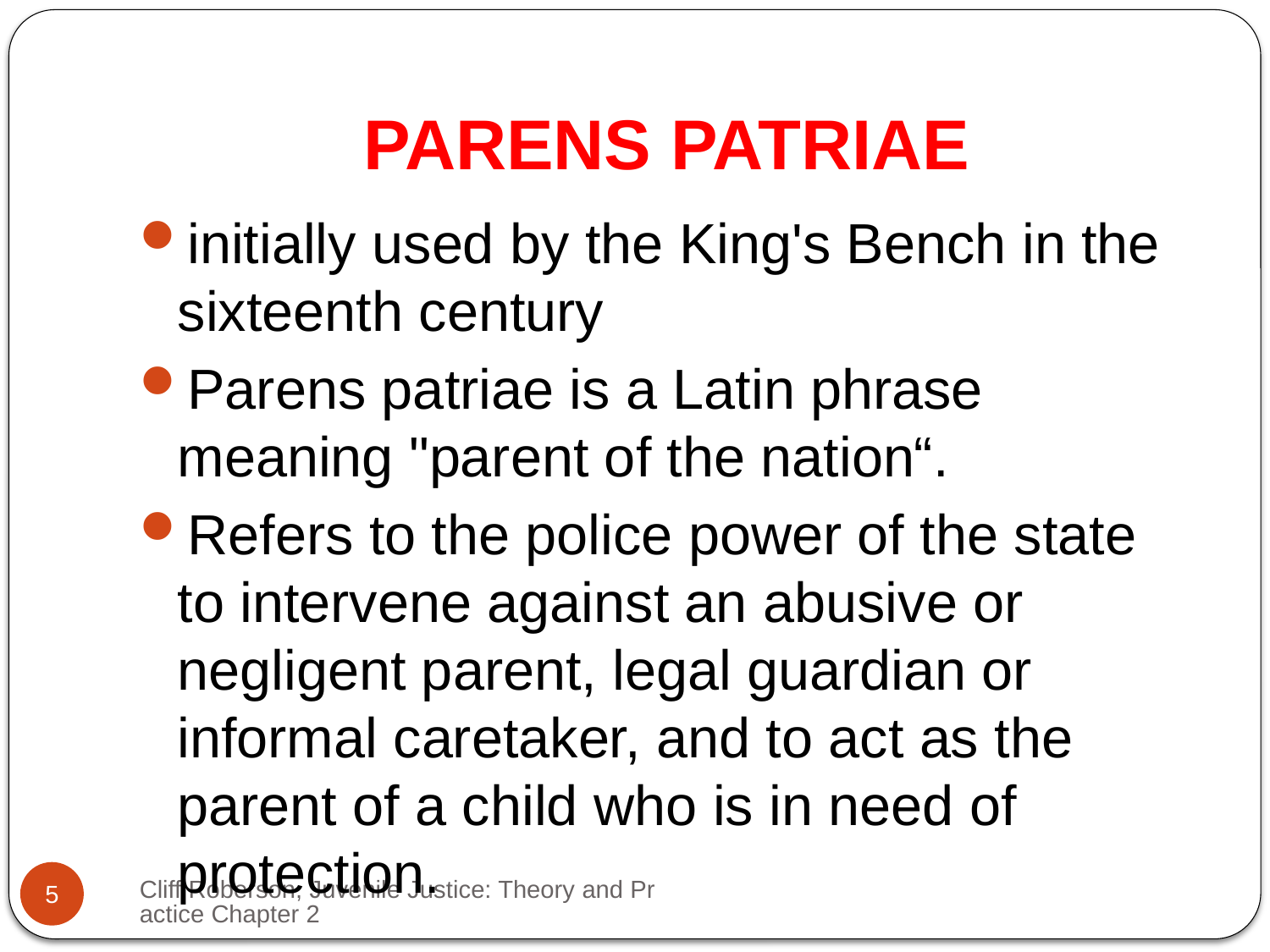

# PARENS PATRIAE
initially used by the King's Bench in the sixteenth century
Parens patriae is a Latin phrase meaning "parent of the nation“.
Refers to the police power of the state to intervene against an abusive or negligent parent, legal guardian or informal caretaker, and to act as the parent of a child who is in need of protection.
Cliff Roberson, Juvenile Justice: Theory and Practice Chapter 2
5